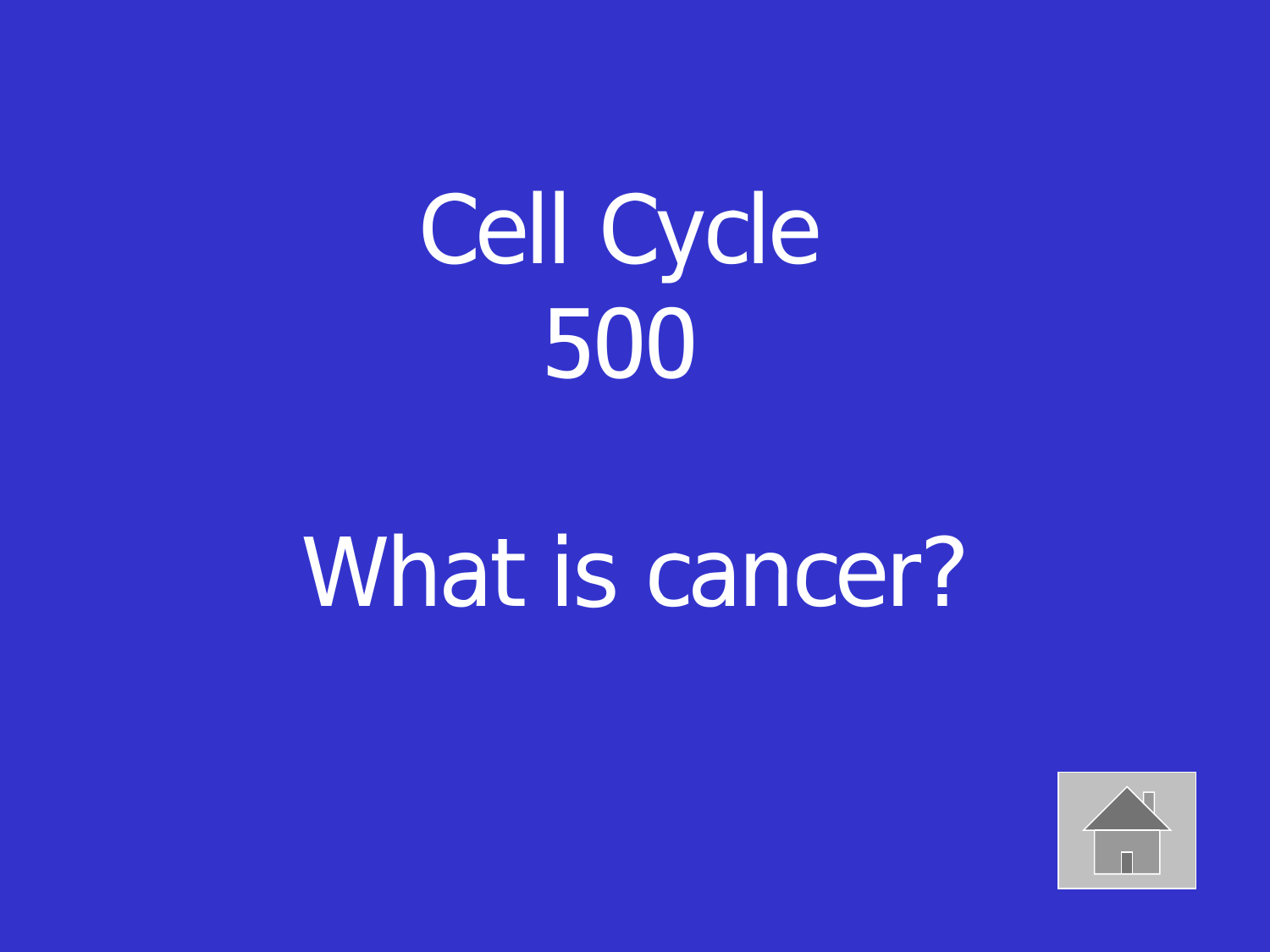

# Cell Cycle 500 What is cancer?